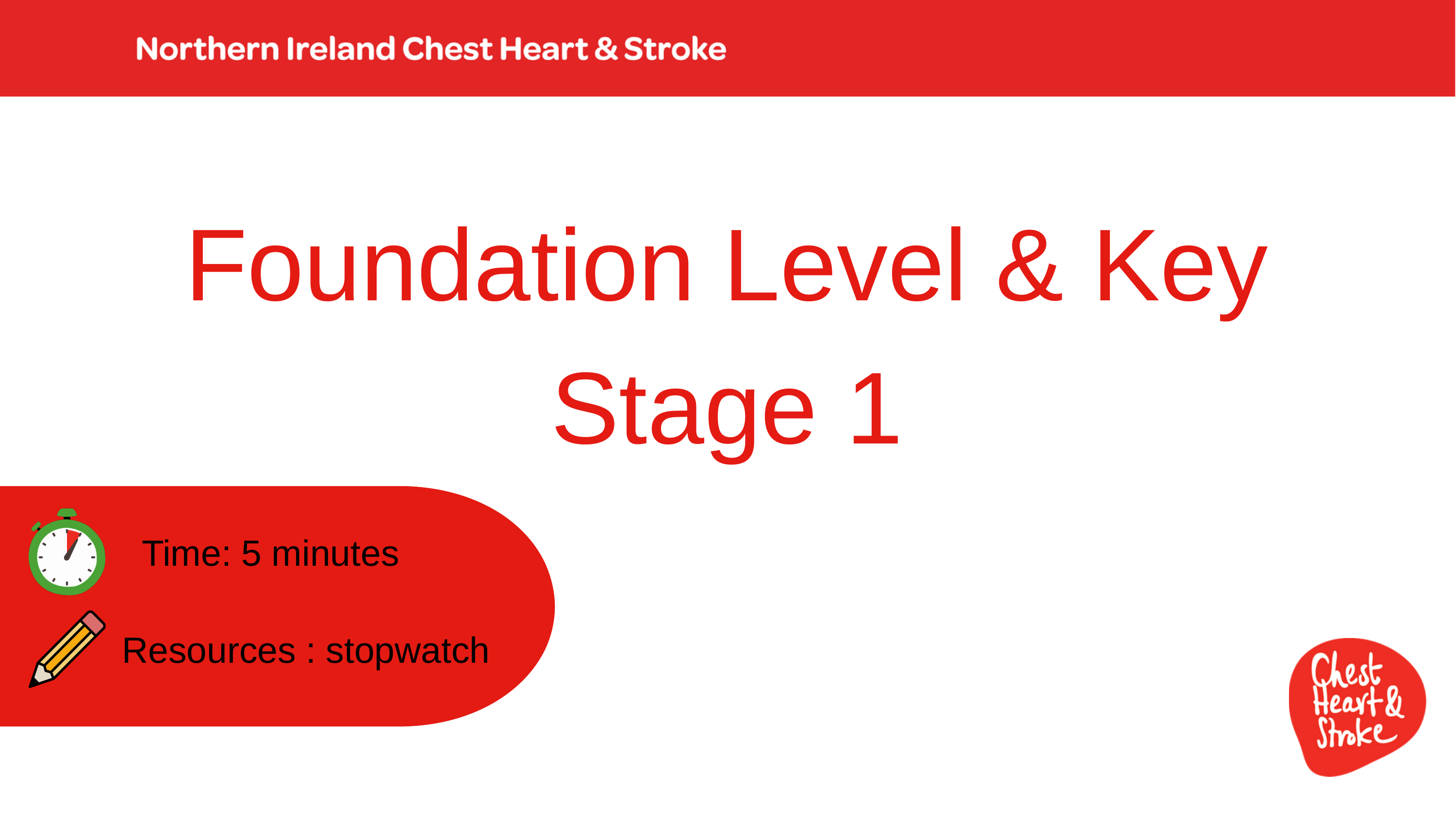

Foundation Level & Key Stage 1

Time: 5 minutes

Resources : stopwatch